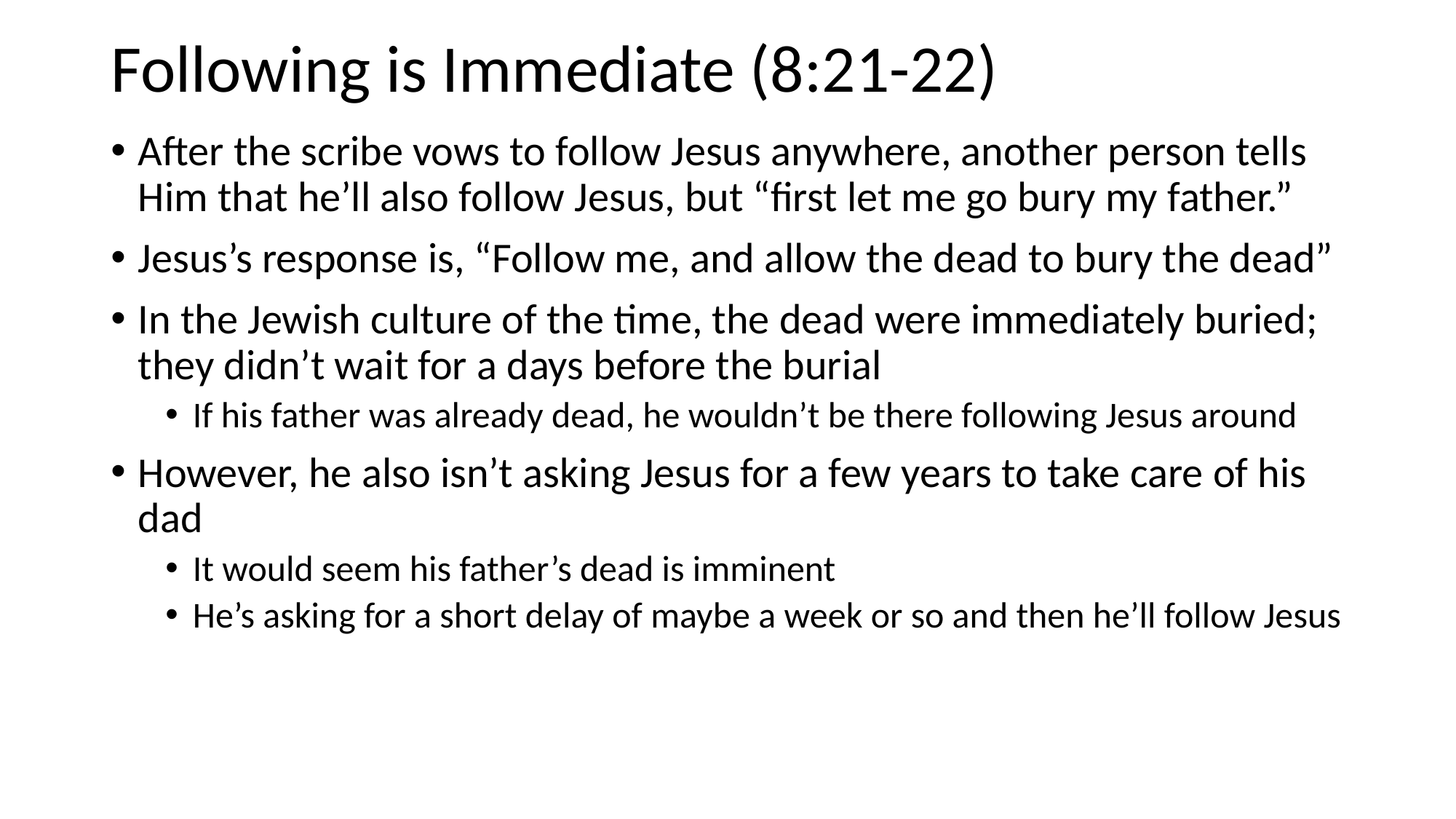

# Following is Immediate (8:21-22)
After the scribe vows to follow Jesus anywhere, another person tells Him that he’ll also follow Jesus, but “first let me go bury my father.”
Jesus’s response is, “Follow me, and allow the dead to bury the dead”
In the Jewish culture of the time, the dead were immediately buried; they didn’t wait for a days before the burial
If his father was already dead, he wouldn’t be there following Jesus around
However, he also isn’t asking Jesus for a few years to take care of his dad
It would seem his father’s dead is imminent
He’s asking for a short delay of maybe a week or so and then he’ll follow Jesus